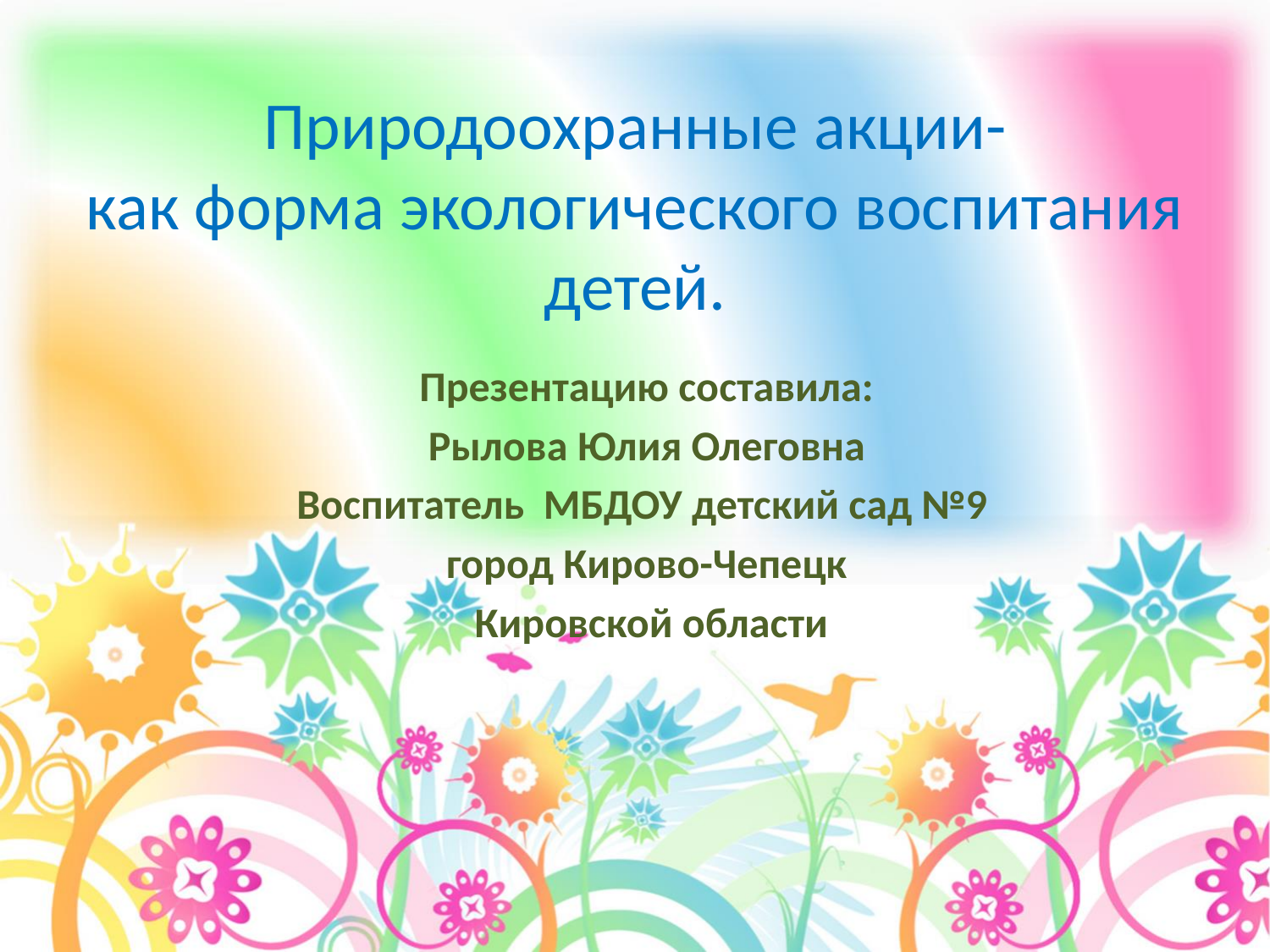

Природоохранные акции-
как форма экологического воспитания детей.
Презентацию составила:
Рылова Юлия Олеговна
Воспитатель  МБДОУ детский сад №9
город Кирово-Чепецк
 Кировской области